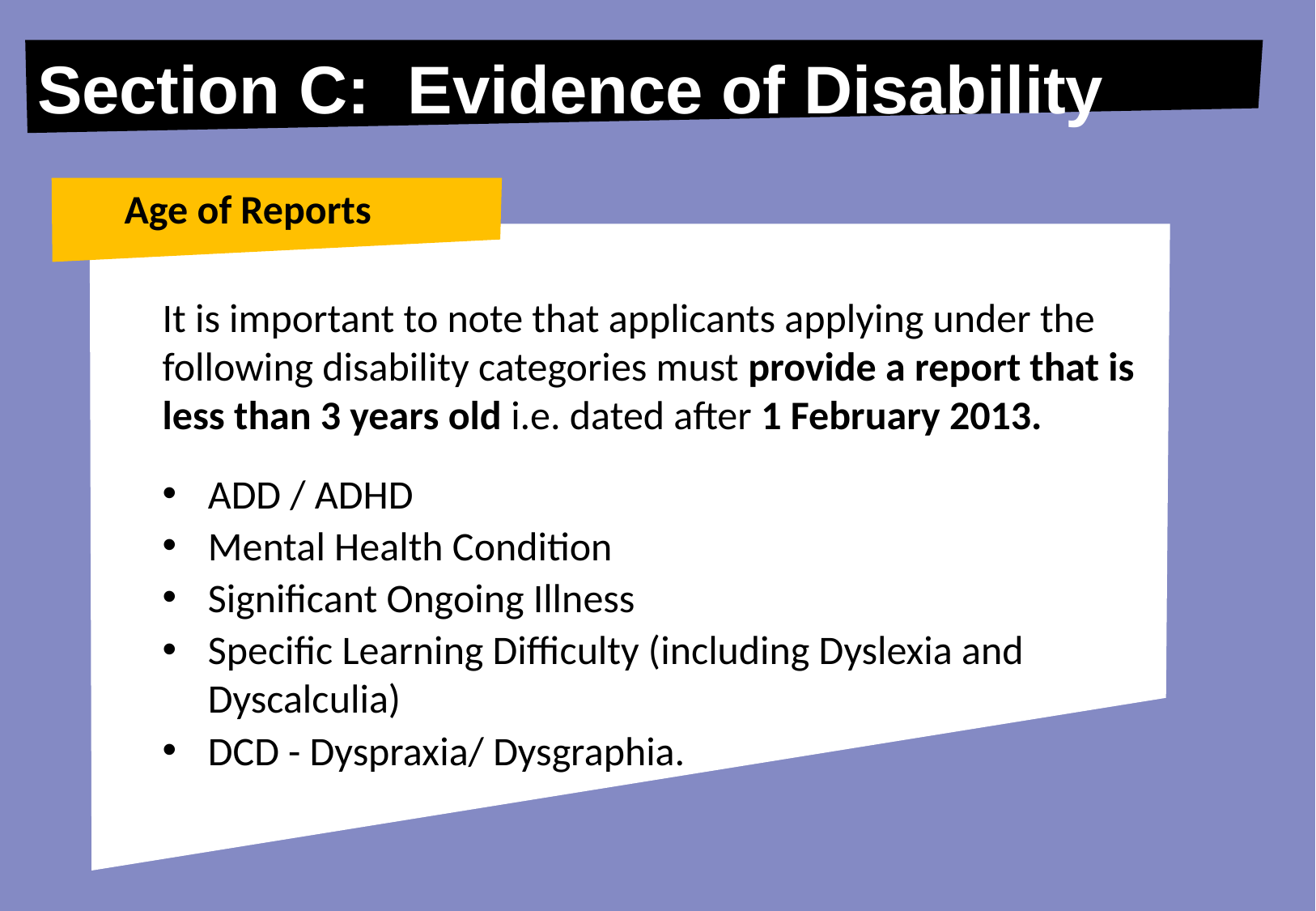

Section C:  Evidence of Disability
Age of Reports

It is important to note that applicants applying under the following disability categories must provide a report that is less than 3 years old i.e. dated after 1 February 2013.

ADD / ADHD
Mental Health Condition
Significant Ongoing Illness
Specific Learning Difficulty (including Dyslexia and Dyscalculia)
DCD - Dyspraxia/ Dysgraphia.